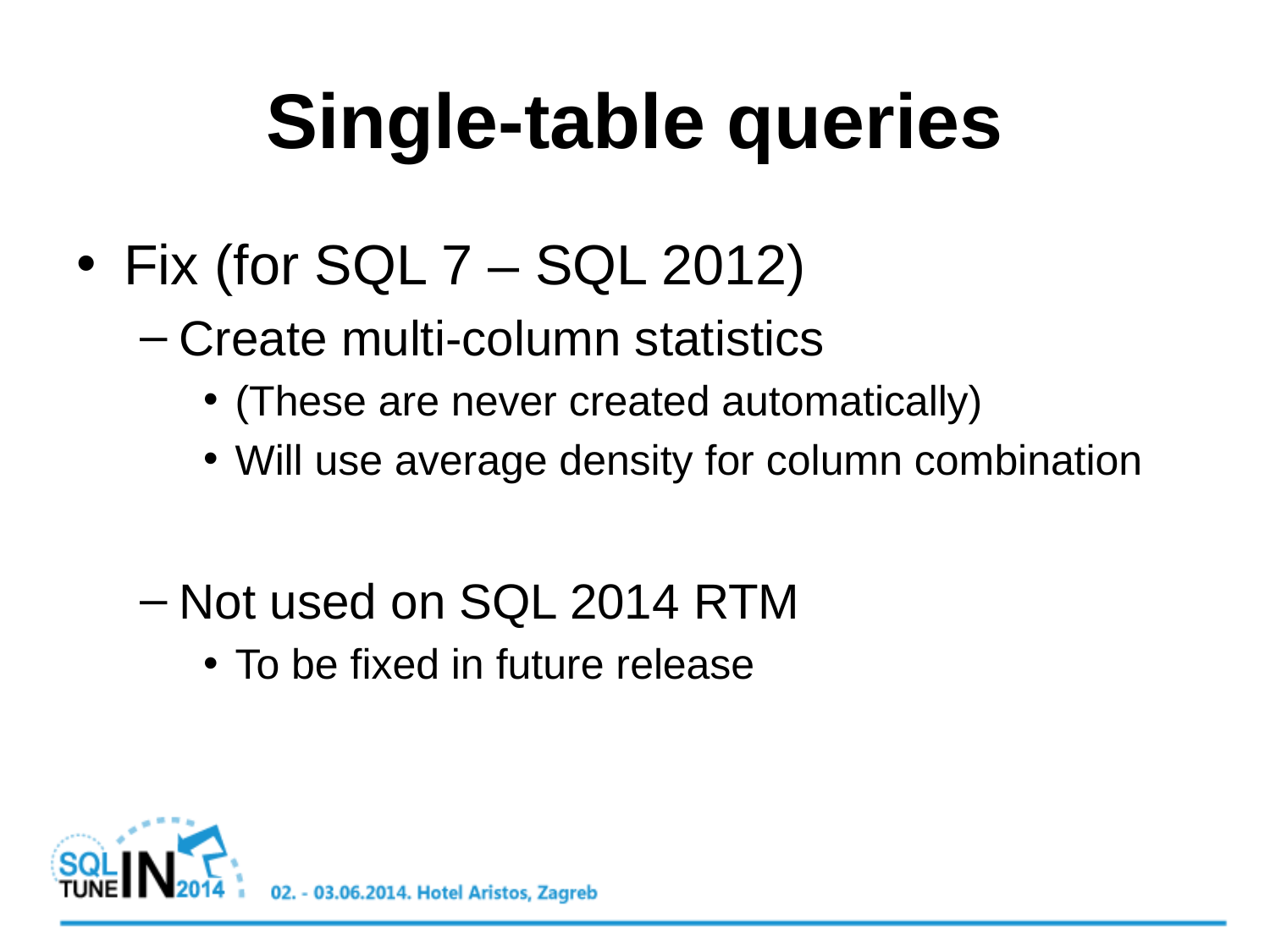

# Single-table queries
Fix (for SQL 7 – SQL 2012)
Create multi-column statistics
(These are never created automatically)
Will use average density for column combination

Not used on SQL 2014 RTM
To be fixed in future release